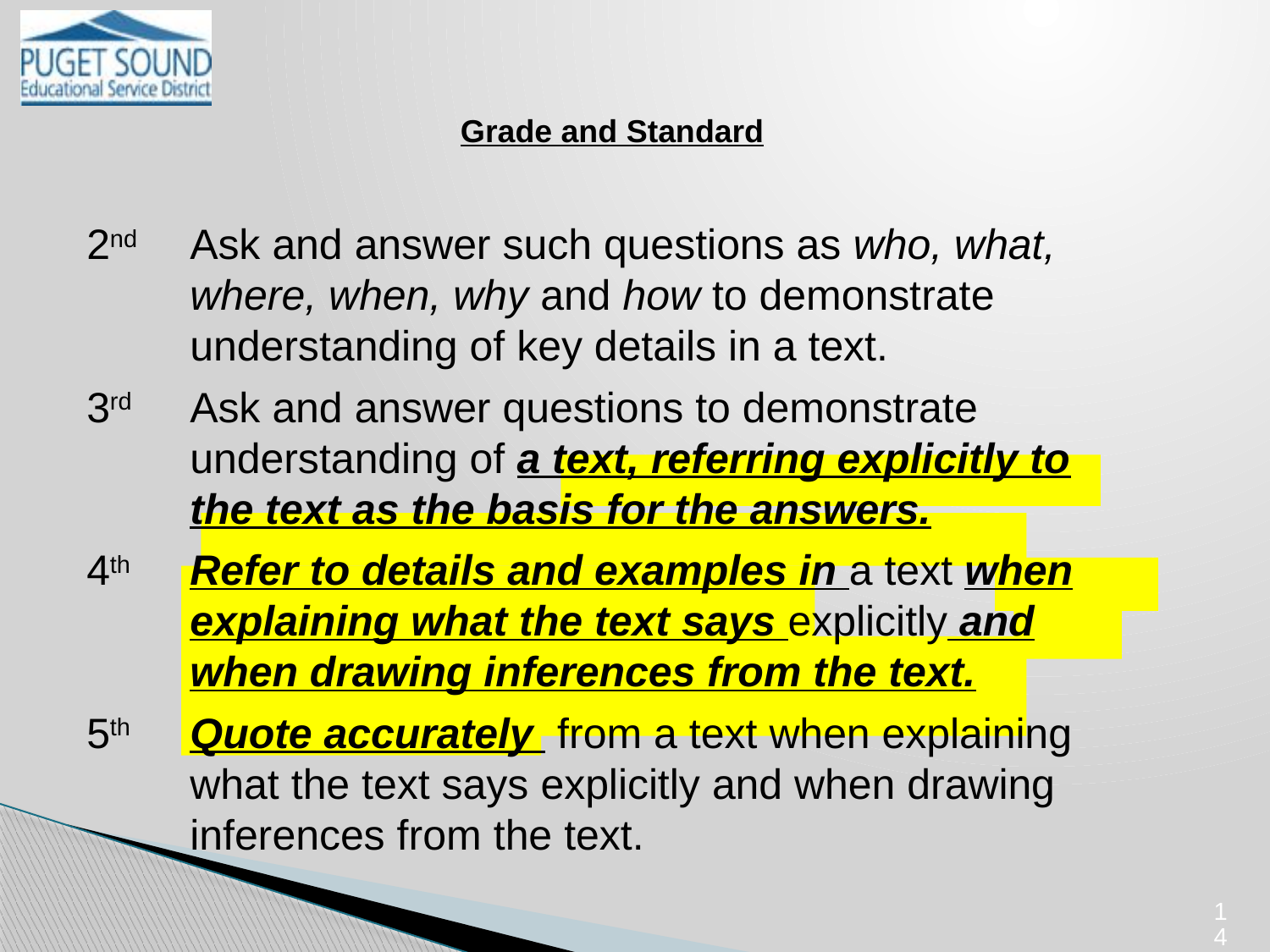

Grade and Standard

2nd 	Ask and answer such questions as who, what, where, when, why and how to demonstrate understanding of key details in a text.
3rd 	Ask and answer questions to demonstrate understanding of a text, referring explicitly to the text as the basis for the answers.
4th 	Refer to details and examples in a text when explaining what the text says explicitly and when drawing inferences from the text.
5th 	Quote accurately  from a text when explaining what the text says explicitly and when drawing inferences from the text.

14